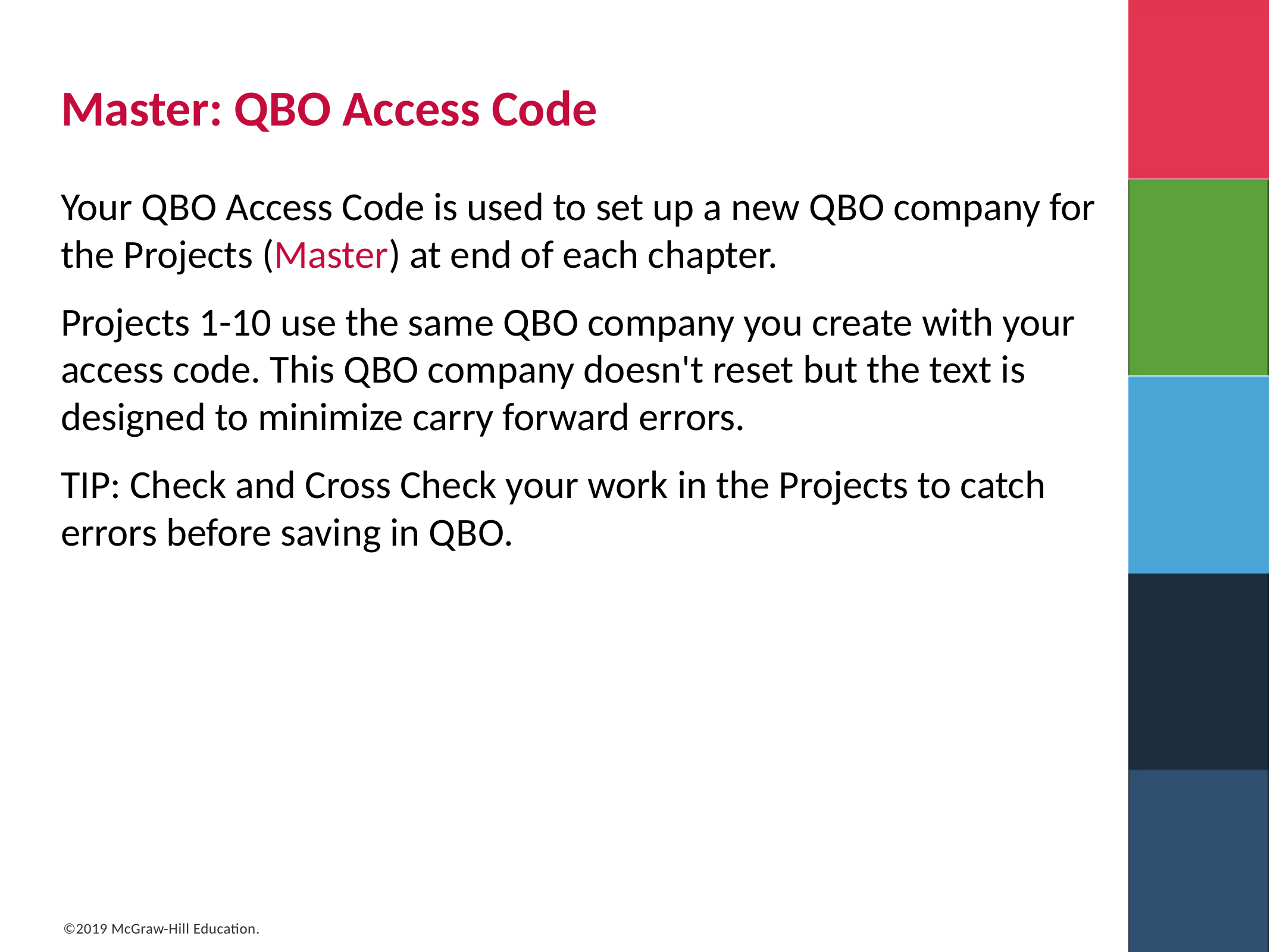

# Master: Q B O Access Code
Your Q B O Access Code is used to set up a new Q B O company for the Projects (Master) at end of each chapter.
Projects 1-10 use the same Q B O company you create with your access code. This Q B O company doesn't reset but the text is designed to minimize carry forward errors.
TIP: Check and Cross Check your work in the Projects to catch errors before saving in Q B O.